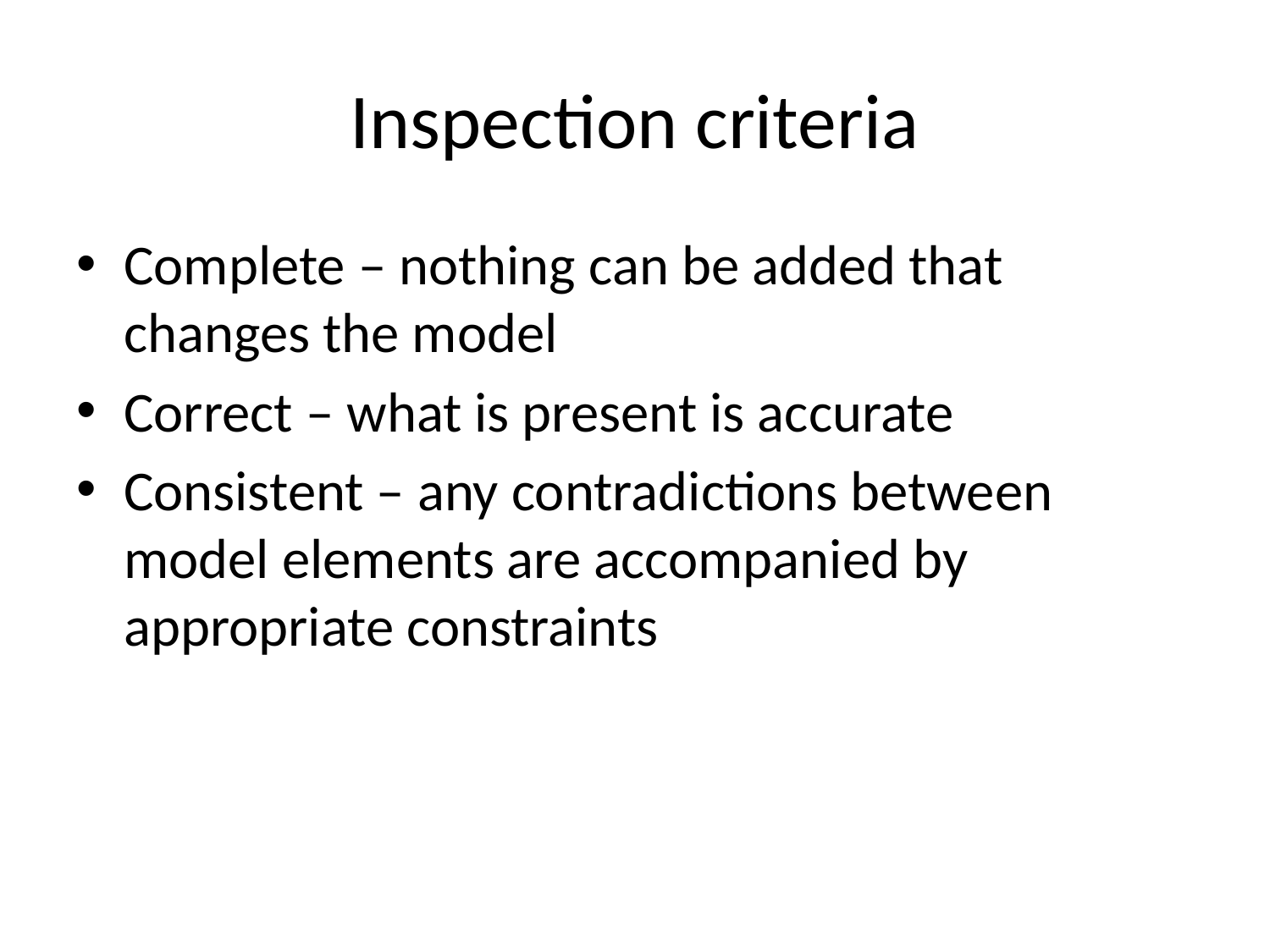

# Inspection criteria
Complete – nothing can be added that changes the model
Correct – what is present is accurate
Consistent – any contradictions between model elements are accompanied by appropriate constraints